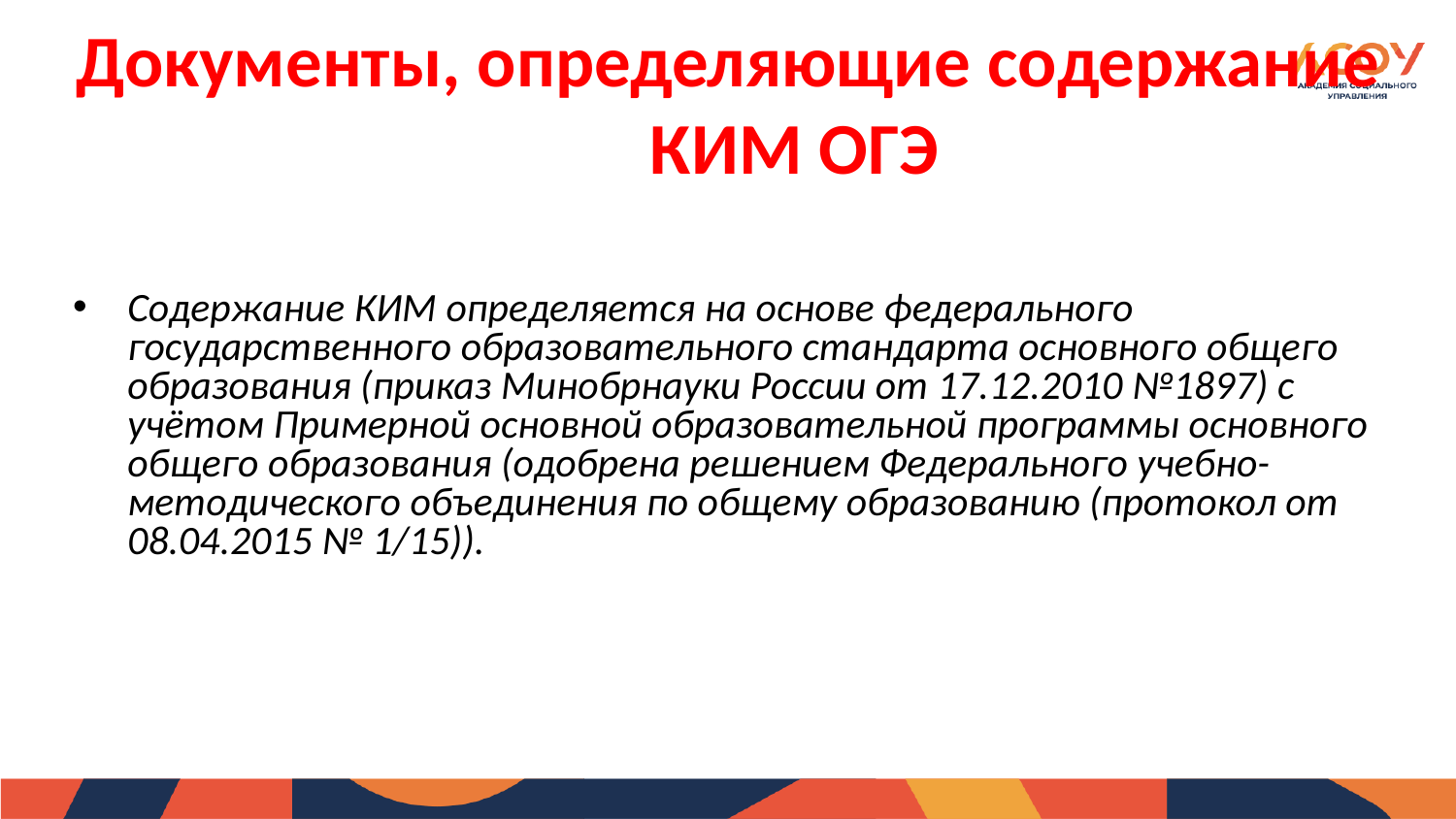

Документы, определяющие содержание КИМ ОГЭ
Содержание КИМ определяется на основе федерального государственного образовательного стандарта основного общего образования (приказ Минобрнауки России от 17.12.2010 №1897) с учётом Примерной основной образовательной программы основного общего образования (одобрена решением Федерального учебно-методического объединения по общему образованию (протокол от 08.04.2015 № 1/15)).